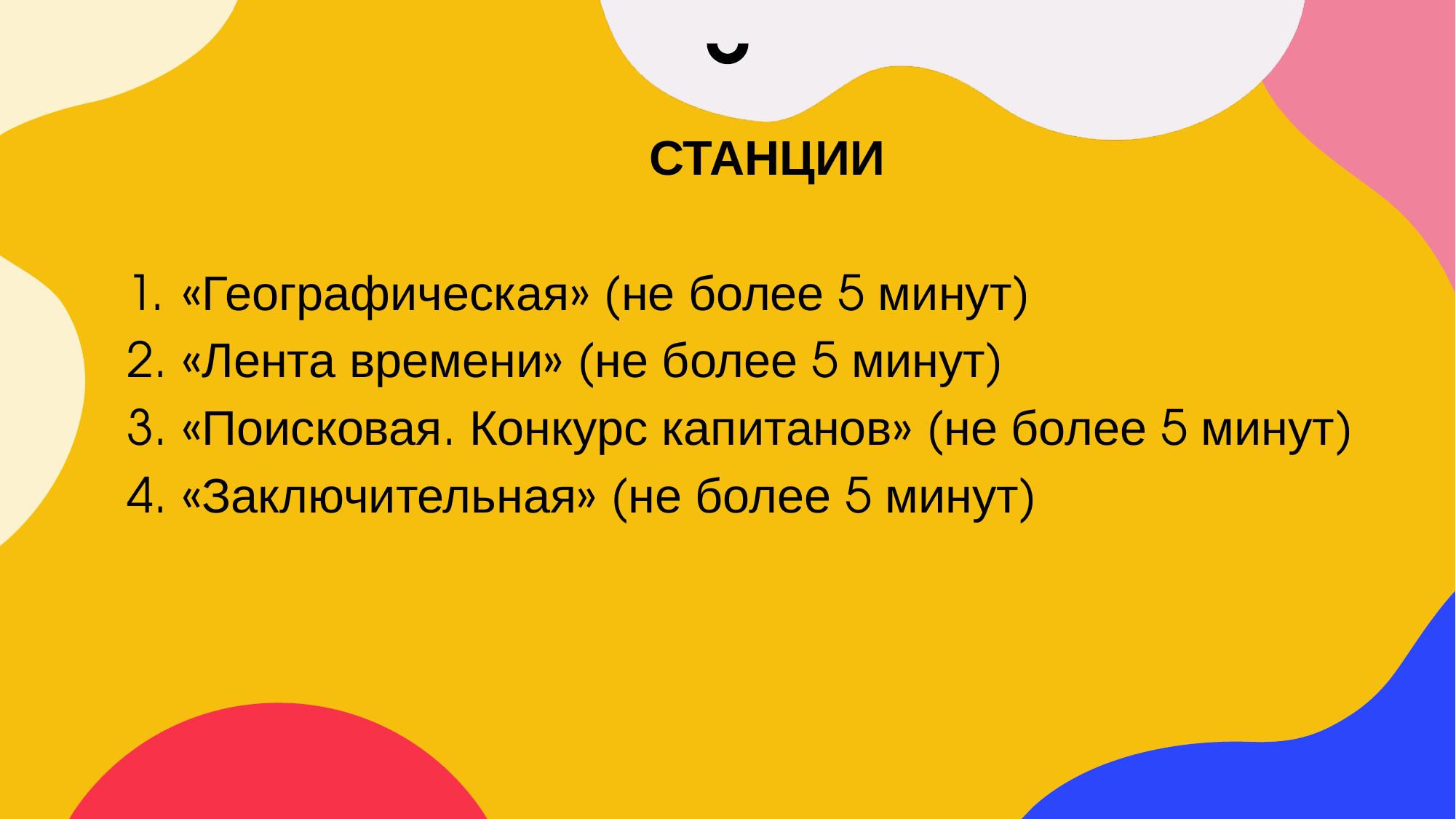

СТАНЦИИ

«Географическая» (не более 5 минут)
«Лента времени» (не более 5 минут)
«Поисковая. Конкурс капитанов» (не более 5 минут)
«Заключительная» (не более 5 минут)